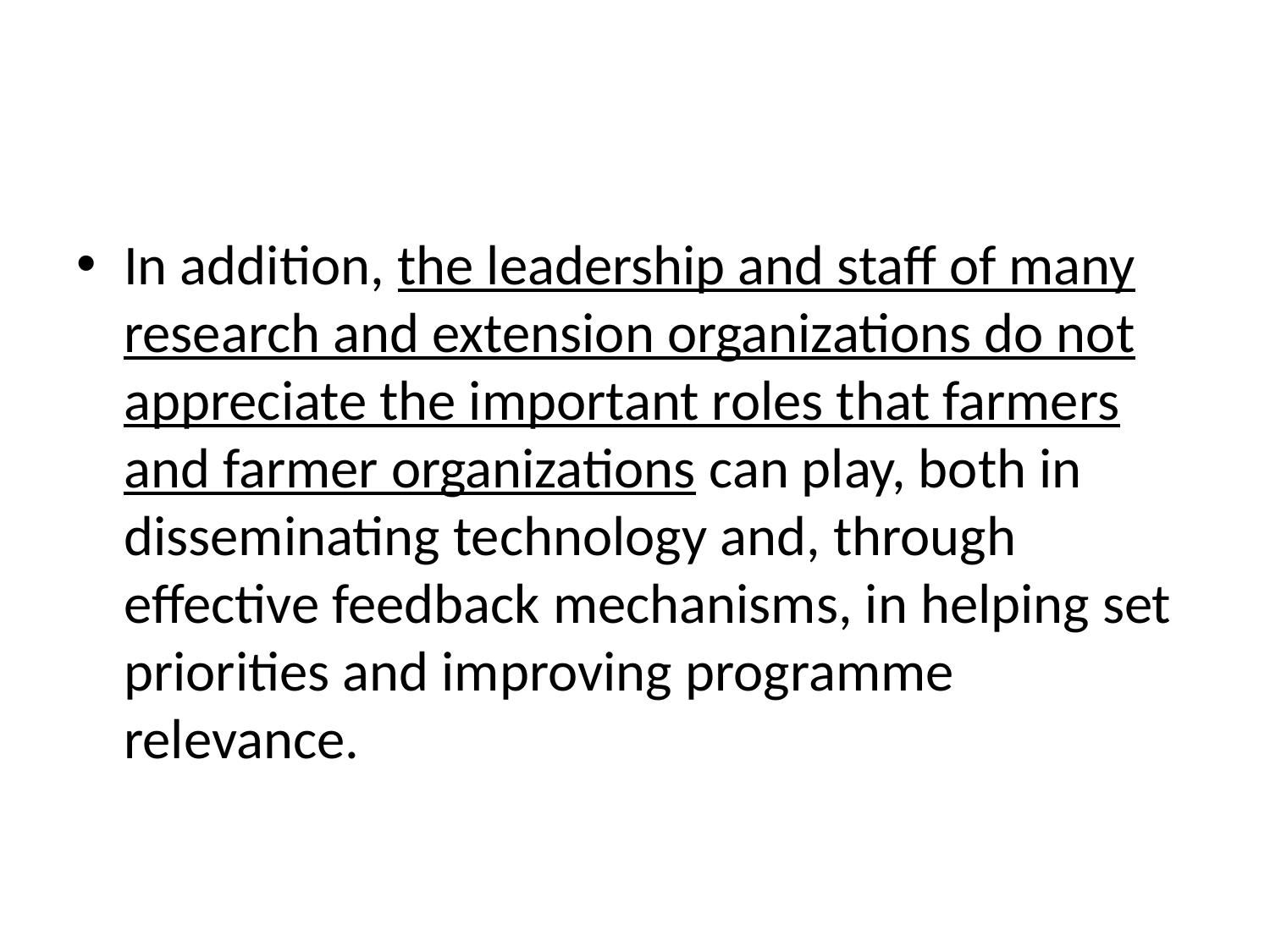

#
In addition, the leadership and staff of many research and extension organizations do not appreciate the important roles that farmers and farmer organizations can play, both in disseminating technology and, through effective feedback mechanisms, in helping set priorities and improving programme relevance.